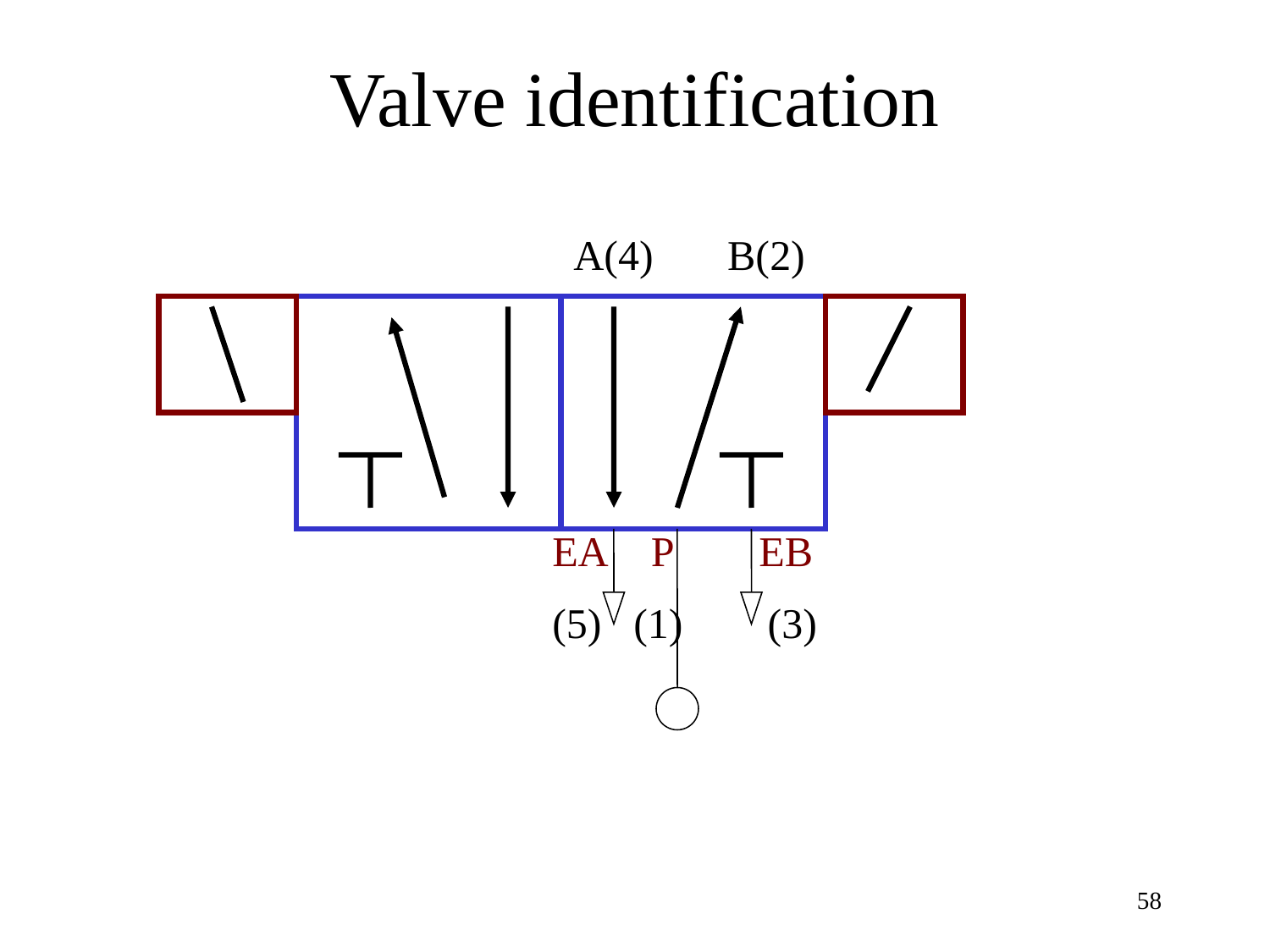

# Valve identification
 A(4)       B(2)

   EA    P        EB
   (5)   (1)        (3)

58